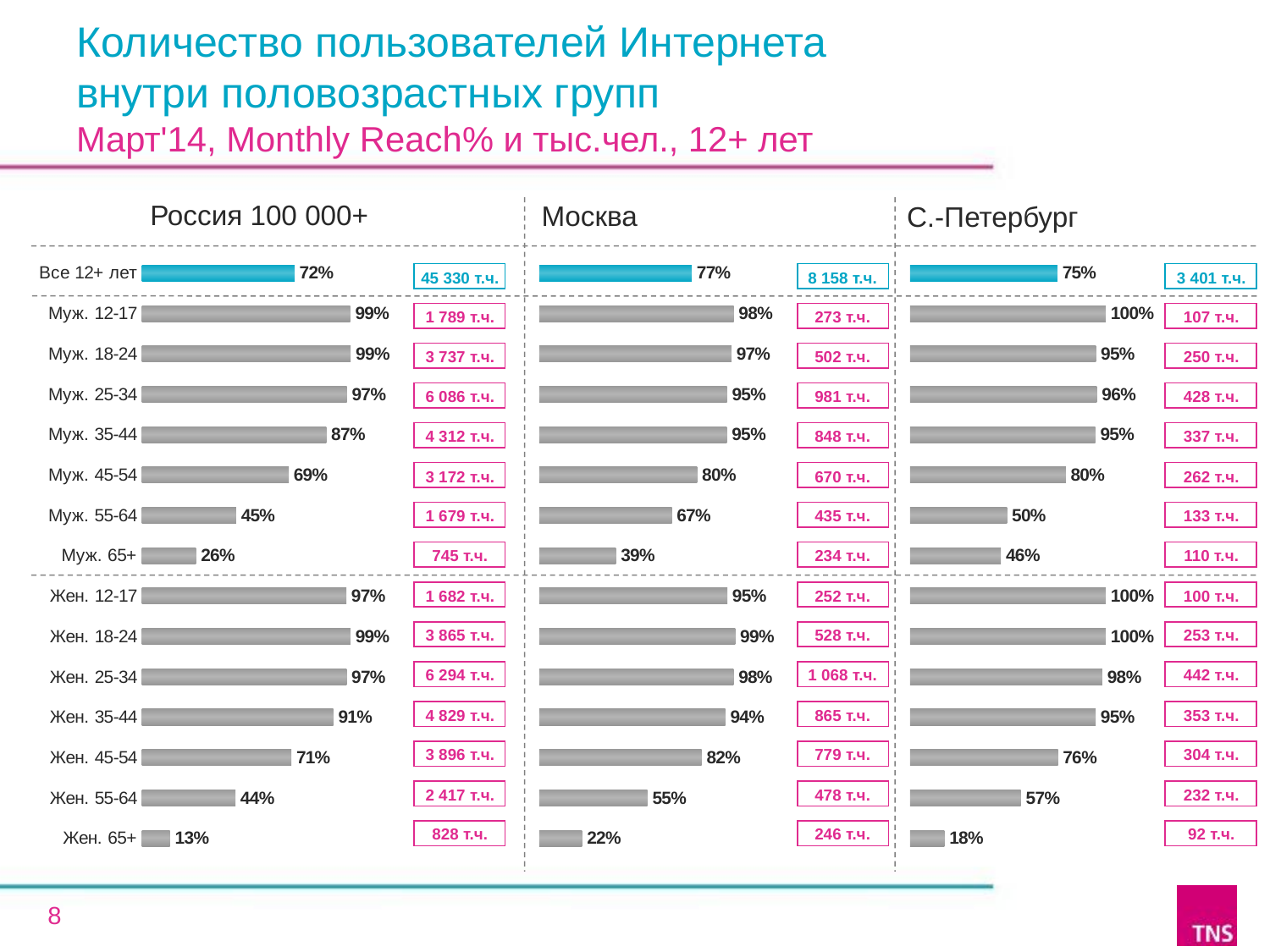

# Количество пользователей Интернета внутри половозрастных групп Март'14, Monthly Reach% и тыс.чел., 12+ лет
Россия 100 000+
Москва
С.-Петербург

### Chart

| Category | % |
|---|---|
| Все 12+ лет | 72.1 |
| Муж. 12-17 | 98.5 |
| Муж. 18-24 | 98.7 |
| Муж. 25-34 | 96.9 |
| Муж. 35-44 | 87.1 |
| Муж. 45-54 | 69.4 |
| Муж. 55-64 | 44.5 |
| Муж. 65+ | 25.5 |
| Жен. 12-17 | 96.6 |
| Жен. 18-24 | 98.6 |
| Жен. 25-34 | 96.7 |
| Жен. 35-44 | 90.5 |
| Жен. 45-54 | 70.6 |
| Жен. 55-64 | 44.2 |
| Жен. 65+ | 13.2 |

### Chart

| Category | % |
|---|---|
| Все 12+ лет | 76.8 |
| Муж. 12-17 | 98.0 |
| Муж. 18-24 | 96.8 |
| Муж. 25-34 | 94.6 |
| Муж. 35-44 | 94.5 |
| Муж. 45-54 | 79.5 |
| Муж. 55-64 | 66.8 |
| Муж. 65+ | 38.6 |
| Жен. 12-17 | 94.8 |
| Жен. 18-24 | 98.7 |
| Жен. 25-34 | 97.9 |
| Жен. 35-44 | 93.7 |
| Жен. 45-54 | 81.8 |
| Жен. 55-64 | 54.5 |
| Жен. 65+ | 21.5 |

### Chart

| Category | % |
|---|---|
| Все 12+ лет | 75.3 |
| Муж. 12-17 | 100.0 |
| Муж. 18-24 | 95.0 |
| Муж. 25-34 | 95.5 |
| Муж. 35-44 | 94.7 |
| Муж. 45-54 | 79.6 |
| Муж. 55-64 | 49.5 |
| Муж. 65+ | 46.4 |
| Жен. 12-17 | 100.0 |
| Жен. 18-24 | 100.0 |
| Жен. 25-34 | 98.3 |
| Жен. 35-44 | 94.9 |
| Жен. 45-54 | 75.6 |
| Жен. 55-64 | 56.6 |
| Жен. 65+ | 17.5 |
| 45 330 т.ч. |
| --- |
| 1 789 т.ч. |
| 3 737 т.ч. |
| 6 086 т.ч. |
| 4 312 т.ч. |
| 3 172 т.ч. |
| 1 679 т.ч. |
| 745 т.ч. |
| 1 682 т.ч. |
| 3 865 т.ч. |
| 6 294 т.ч. |
| 4 829 т.ч. |
| 3 896 т.ч. |
| 2 417 т.ч. |
| 828 т.ч. |
| 8 158 т.ч. |
| --- |
| 273 т.ч. |
| 502 т.ч. |
| 981 т.ч. |
| 848 т.ч. |
| 670 т.ч. |
| 435 т.ч. |
| 234 т.ч. |
| 252 т.ч. |
| 528 т.ч. |
| 1 068 т.ч. |
| 865 т.ч. |
| 779 т.ч. |
| 478 т.ч. |
| 246 т.ч. |
| 3 401 т.ч. |
| --- |
| 107 т.ч. |
| 250 т.ч. |
| 428 т.ч. |
| 337 т.ч. |
| 262 т.ч. |
| 133 т.ч. |
| 110 т.ч. |
| 100 т.ч. |
| 253 т.ч. |
| 442 т.ч. |
| 353 т.ч. |
| 304 т.ч. |
| 232 т.ч. |
| 92 т.ч. |

8